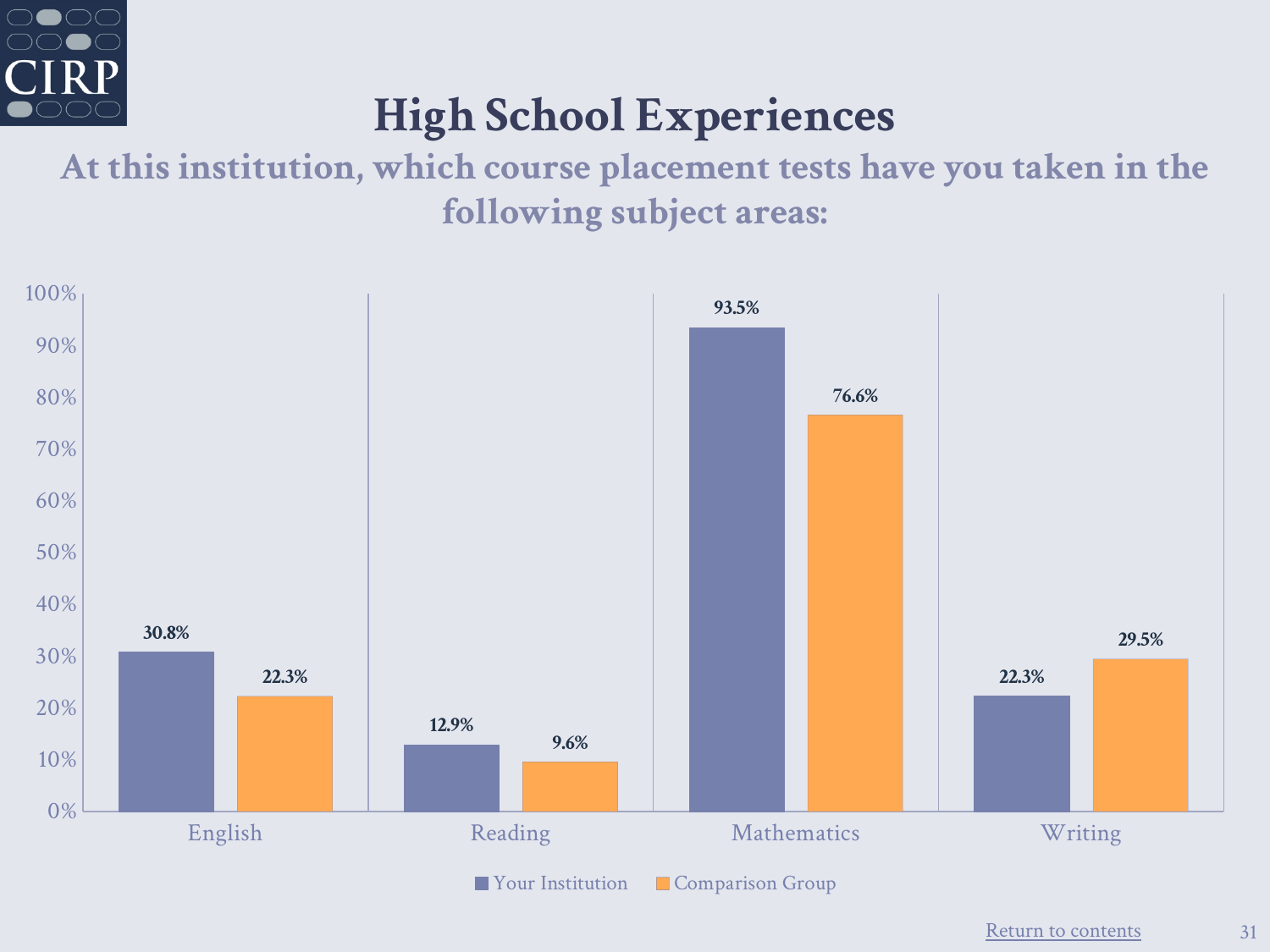

# High School Experiences At this institution, which course placement tests have you taken in the following subject areas:

### Chart

| Category | Your Institution | Comparison Group |
|---|---|---|
| English | 0.308 | 0.223 |
| Reading | 0.129 | 0.096 |
| Mathematics | 0.935 | 0.766 |
| Writing | 0.223 | 0.295 |
31